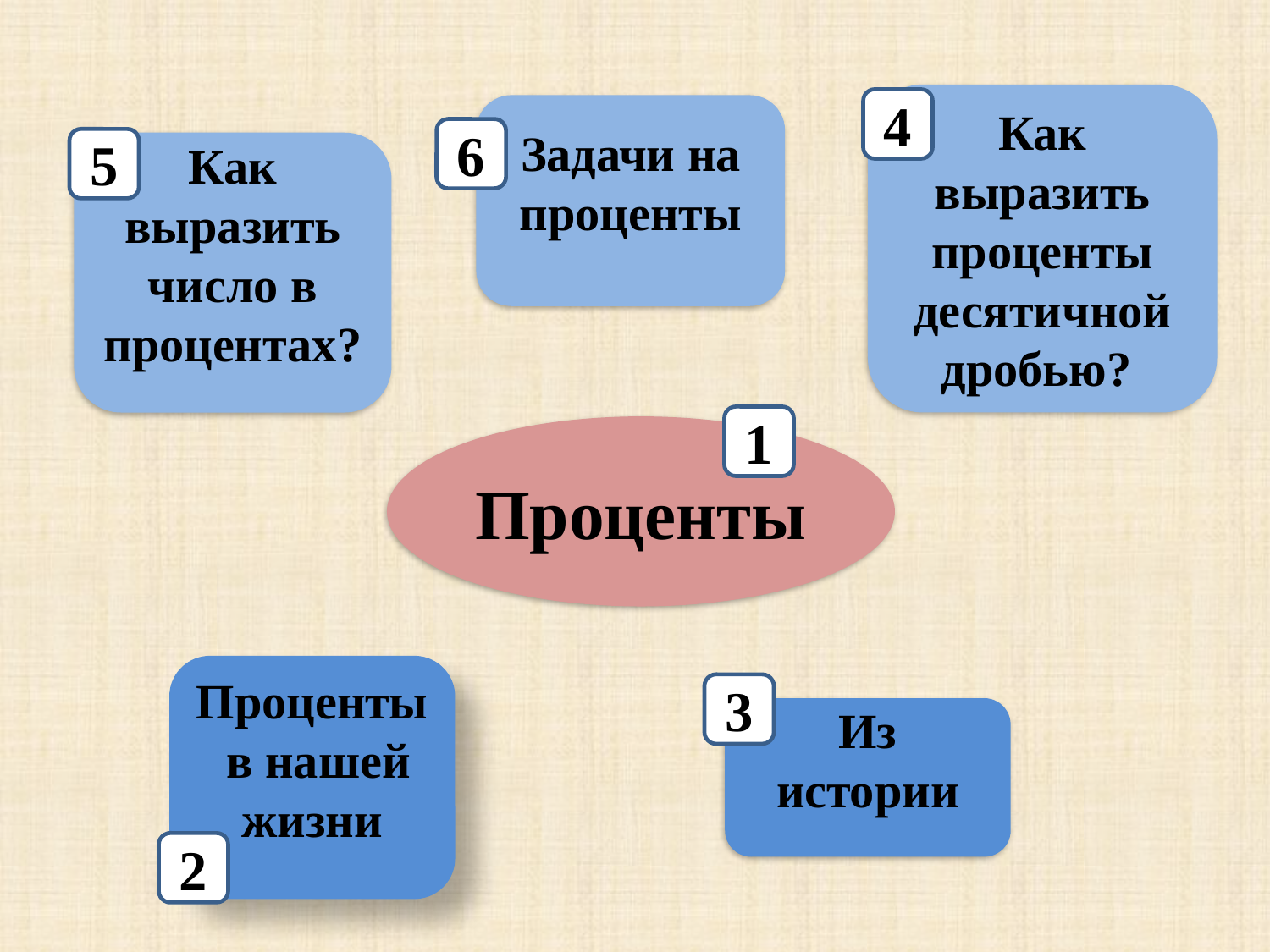

Как выразить проценты десятичной дробью?
4
Задачи на проценты

6
5
Как выразить число в процентах?

1
Проценты
Проценты
 в нашей жизни

3
Из истории

2